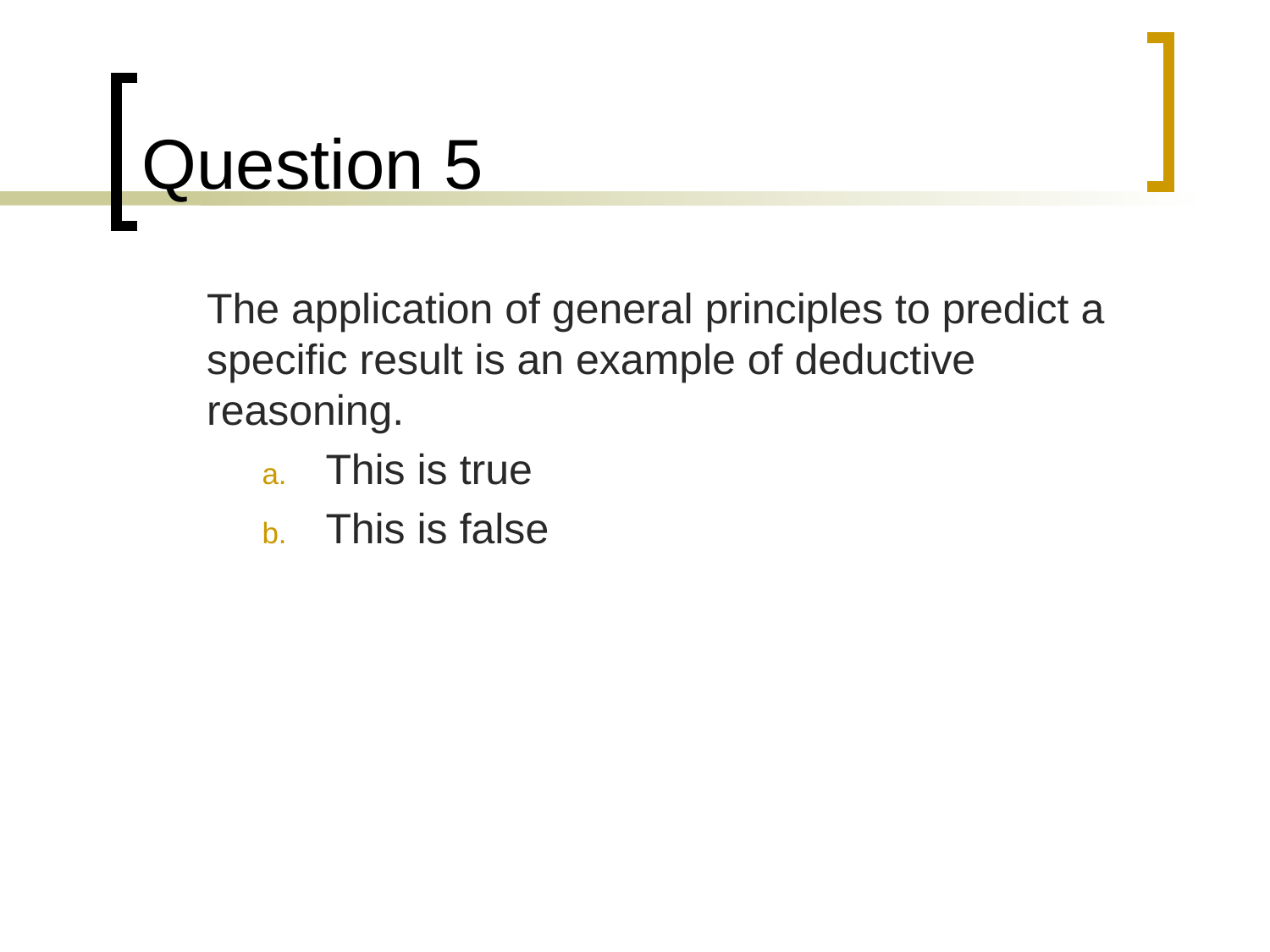

# Question 5
	The application of general principles to predict a specific result is an example of deductive reasoning.
This is true
This is false